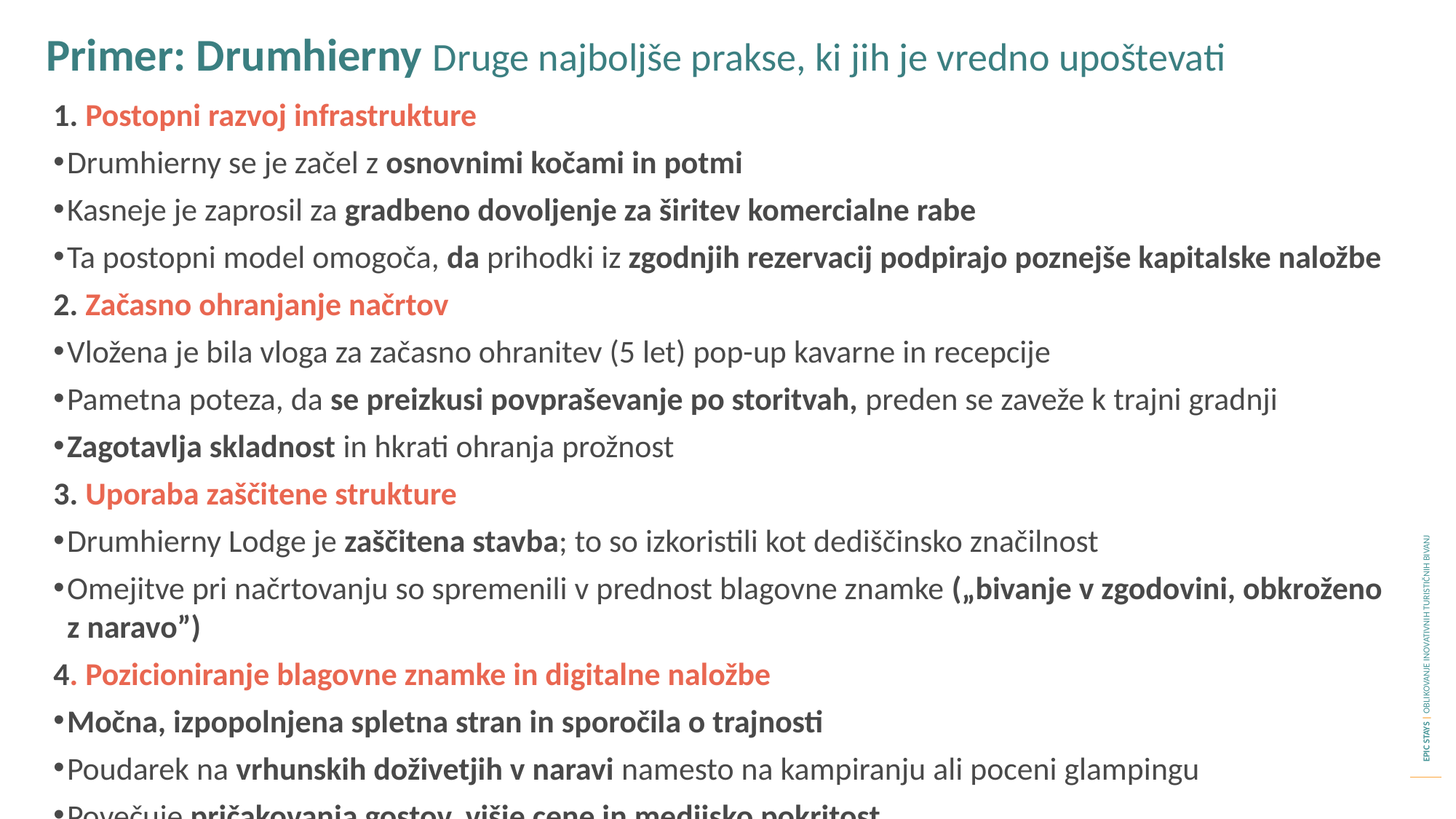

Primer: Drumhierny Druge najboljše prakse, ki jih je vredno upoštevati
1. Postopni razvoj infrastrukture
Drumhierny se je začel z osnovnimi kočami in potmi
Kasneje je zaprosil za gradbeno dovoljenje za širitev komercialne rabe
Ta postopni model omogoča, da prihodki iz zgodnjih rezervacij podpirajo poznejše kapitalske naložbe
2. Začasno ohranjanje načrtov
Vložena je bila vloga za začasno ohranitev (5 let) pop-up kavarne in recepcije
Pametna poteza, da se preizkusi povpraševanje po storitvah, preden se zaveže k trajni gradnji
Zagotavlja skladnost in hkrati ohranja prožnost
3. Uporaba zaščitene strukture
Drumhierny Lodge je zaščitena stavba; to so izkoristili kot dediščinsko značilnost
Omejitve pri načrtovanju so spremenili v prednost blagovne znamke („bivanje v zgodovini, obkroženo z naravo”)
4. Pozicioniranje blagovne znamke in digitalne naložbe
Močna, izpopolnjena spletna stran in sporočila o trajnosti
Poudarek na vrhunskih doživetjih v naravi namesto na kampiranju ali poceni glampingu
Povečuje pričakovanja gostov, višje cene in medijsko pokritost